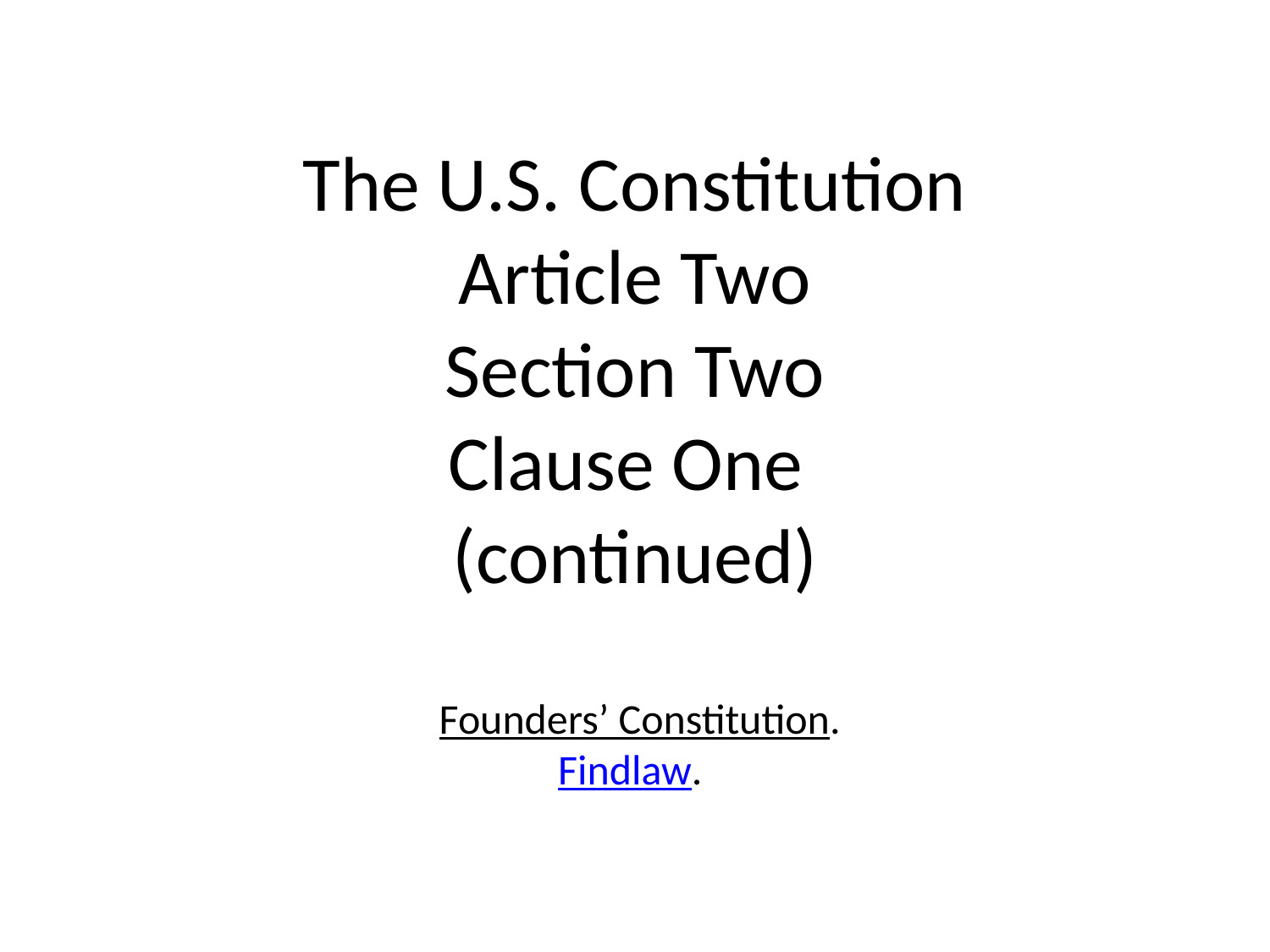

# The U.S. Constitution Article Two Section Two Clause One (continued) Founders’ Constitution. Findlaw.